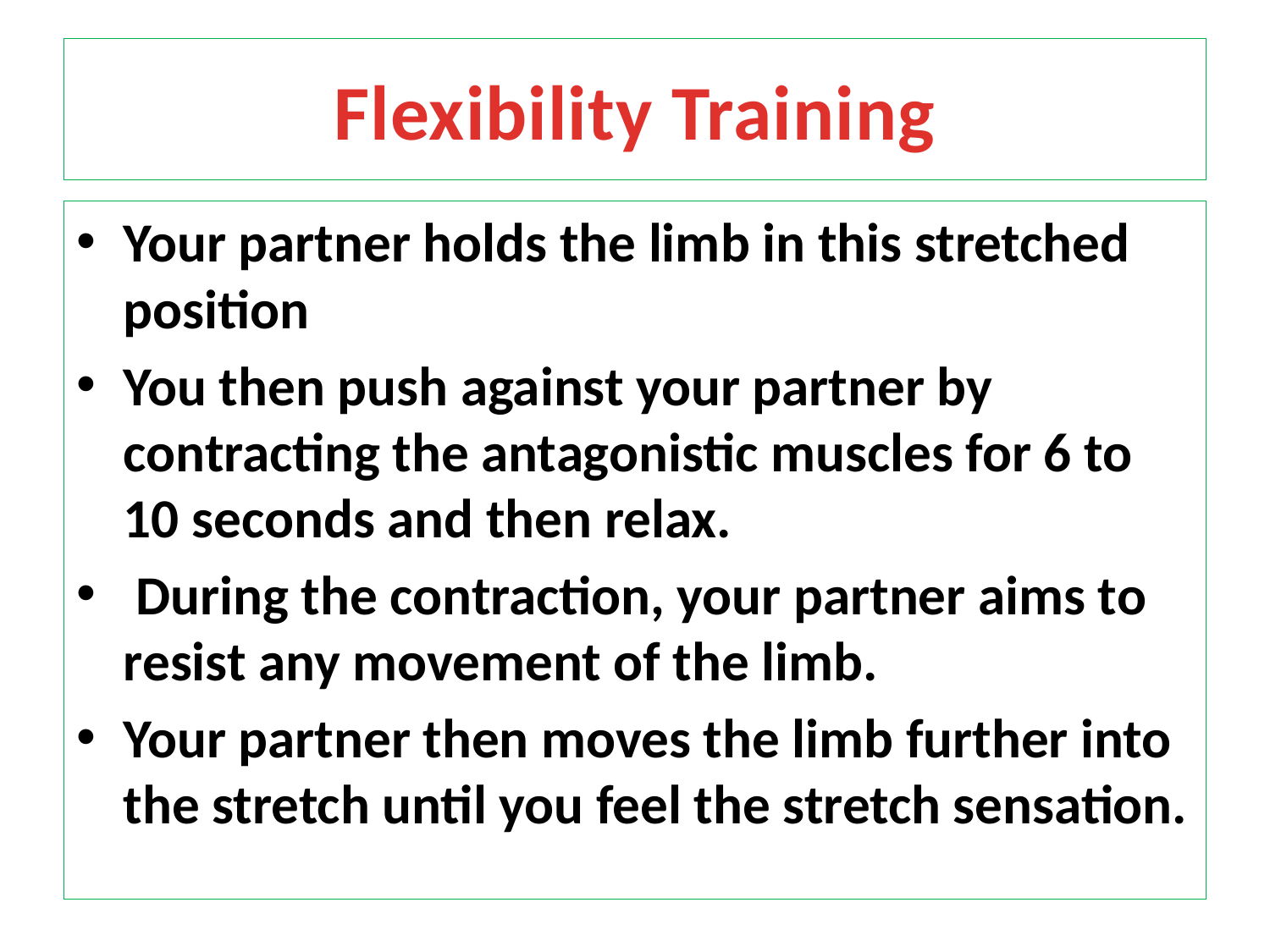

# Flexibility Training
Your partner holds the limb in this stretched position
You then push against your partner by contracting the antagonistic muscles for 6 to 10 seconds and then relax.
 During the contraction, your partner aims to resist any movement of the limb.
Your partner then moves the limb further into the stretch until you feel the stretch sensation.